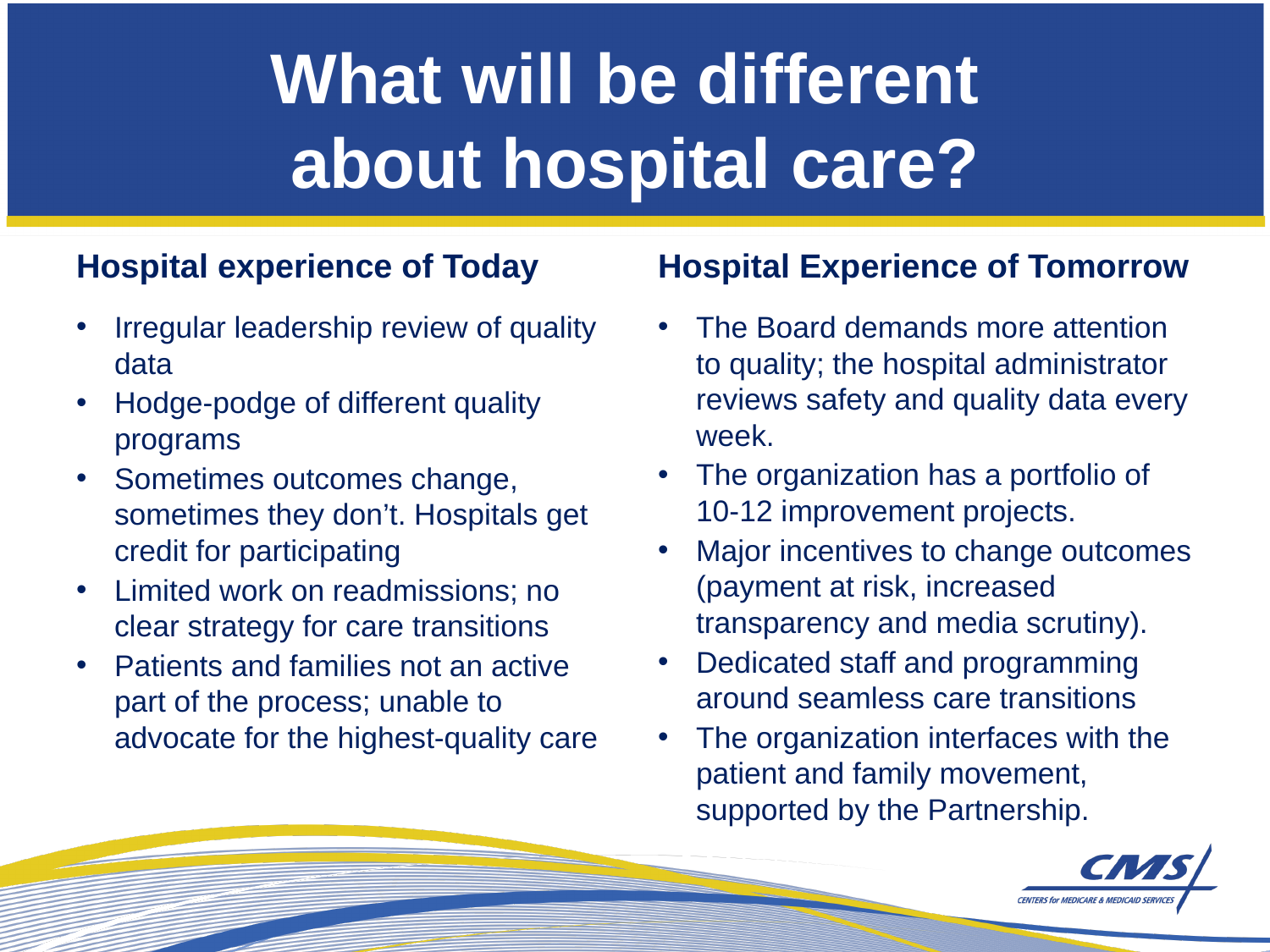

# What will be different about hospital care?
Hospital Experience of Tomorrow

Hospital experience of Today

Irregular leadership review of quality data
Hodge-podge of different quality programs
Sometimes outcomes change, sometimes they don’t. Hospitals get credit for participating
Limited work on readmissions; no clear strategy for care transitions
Patients and families not an active part of the process; unable to advocate for the highest-quality care

The Board demands more attention to quality; the hospital administrator reviews safety and quality data every week.
The organization has a portfolio of 10-12 improvement projects.
Major incentives to change outcomes (payment at risk, increased transparency and media scrutiny).
Dedicated staff and programming around seamless care transitions
The organization interfaces with the patient and family movement, supported by the Partnership.